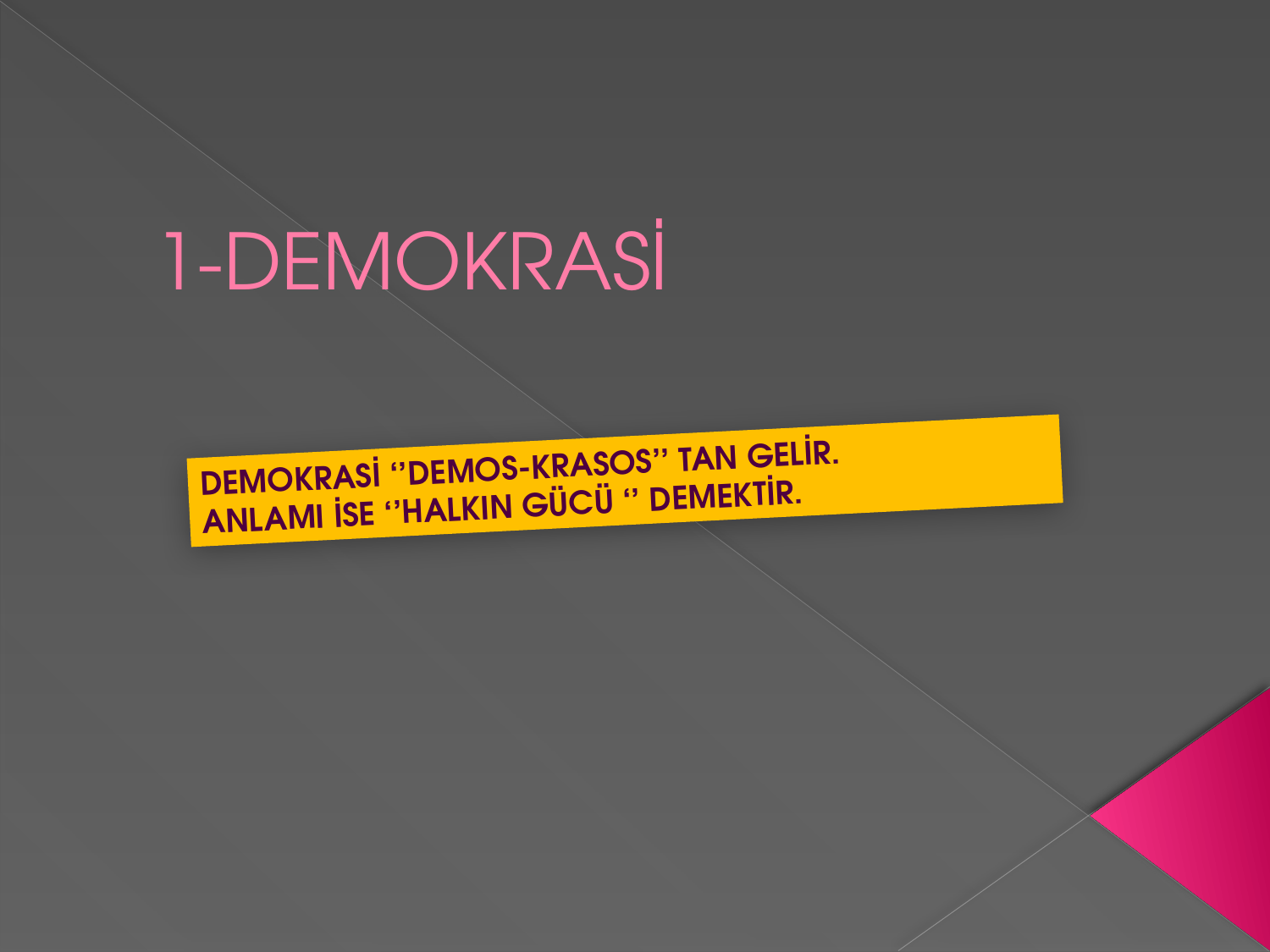

# 1-DEMOKRASİ
DEMOKRASİ ‘’DEMOS-KRASOS’’ TAN GELİR.
ANLAMI İSE ‘’HALKIN GÜCÜ ‘’ DEMEKTİR.